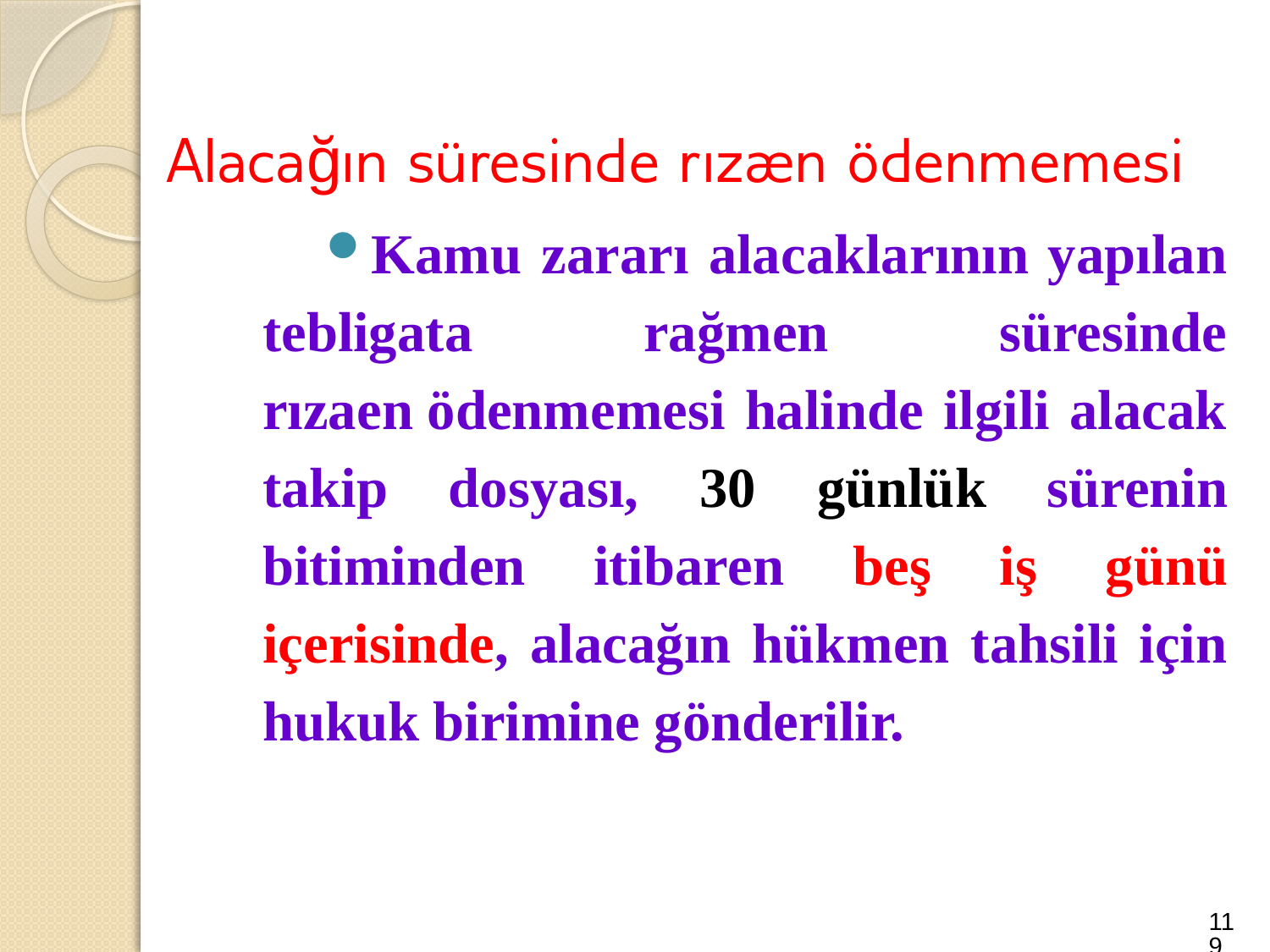

# Alacağın süresinde rızaen ödenmemesi
Kamu zararı alacaklarının yapılan tebligata rağmen süresinde rızaen ödenmemesi halinde ilgili alacak takip dosyası, 30 günlük sürenin bitiminden itibaren beş iş günü içerisinde, alacağın hükmen tahsili için hukuk birimine gönderilir.

119